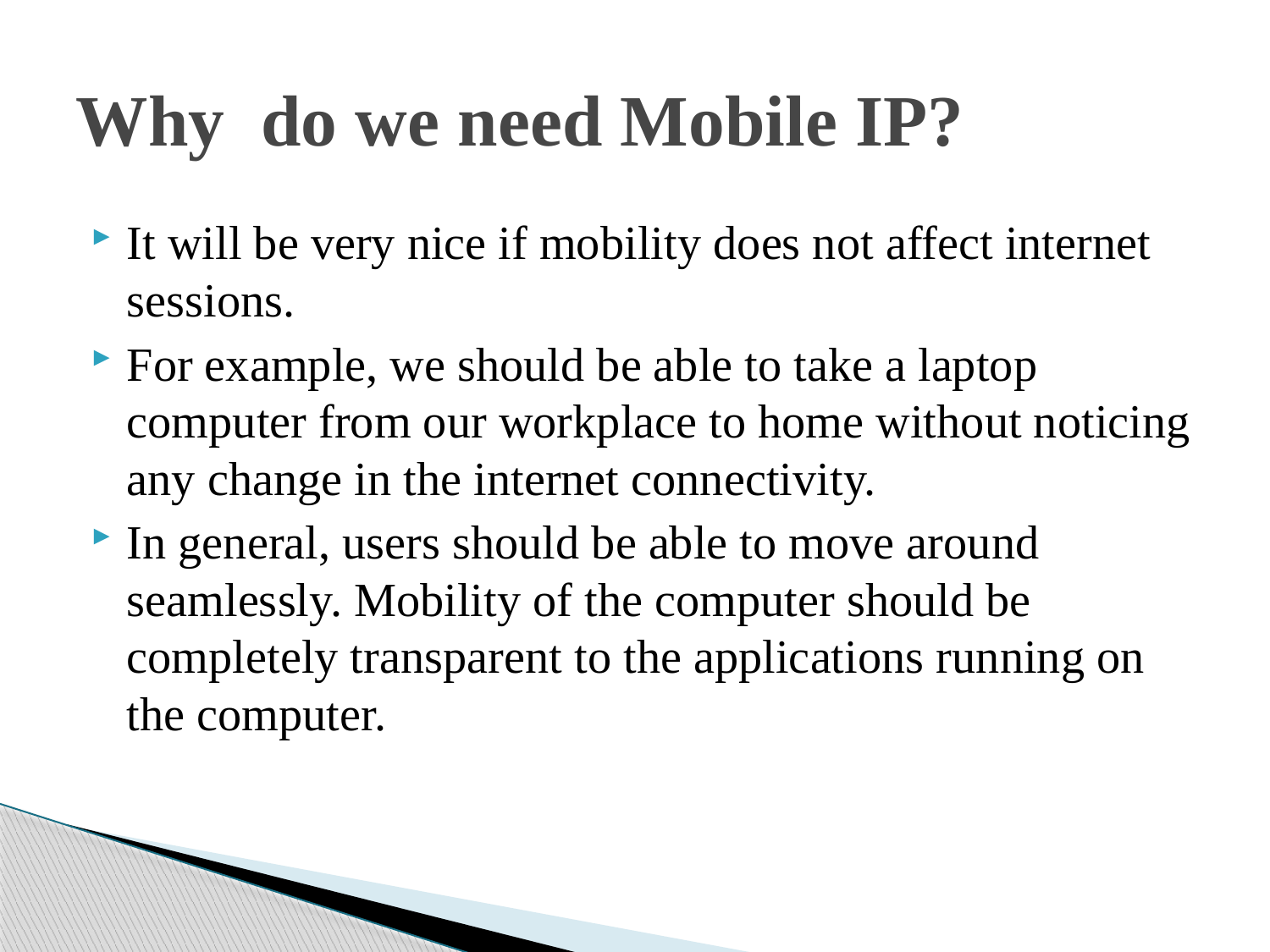

# Why  do we need Mobile IP?
It will be very nice if mobility does not affect internet sessions.
For example, we should be able to take a laptop computer from our workplace to home without noticing any change in the internet connectivity.
In general, users should be able to move around seamlessly. Mobility of the computer should be completely transparent to the applications running on the computer.